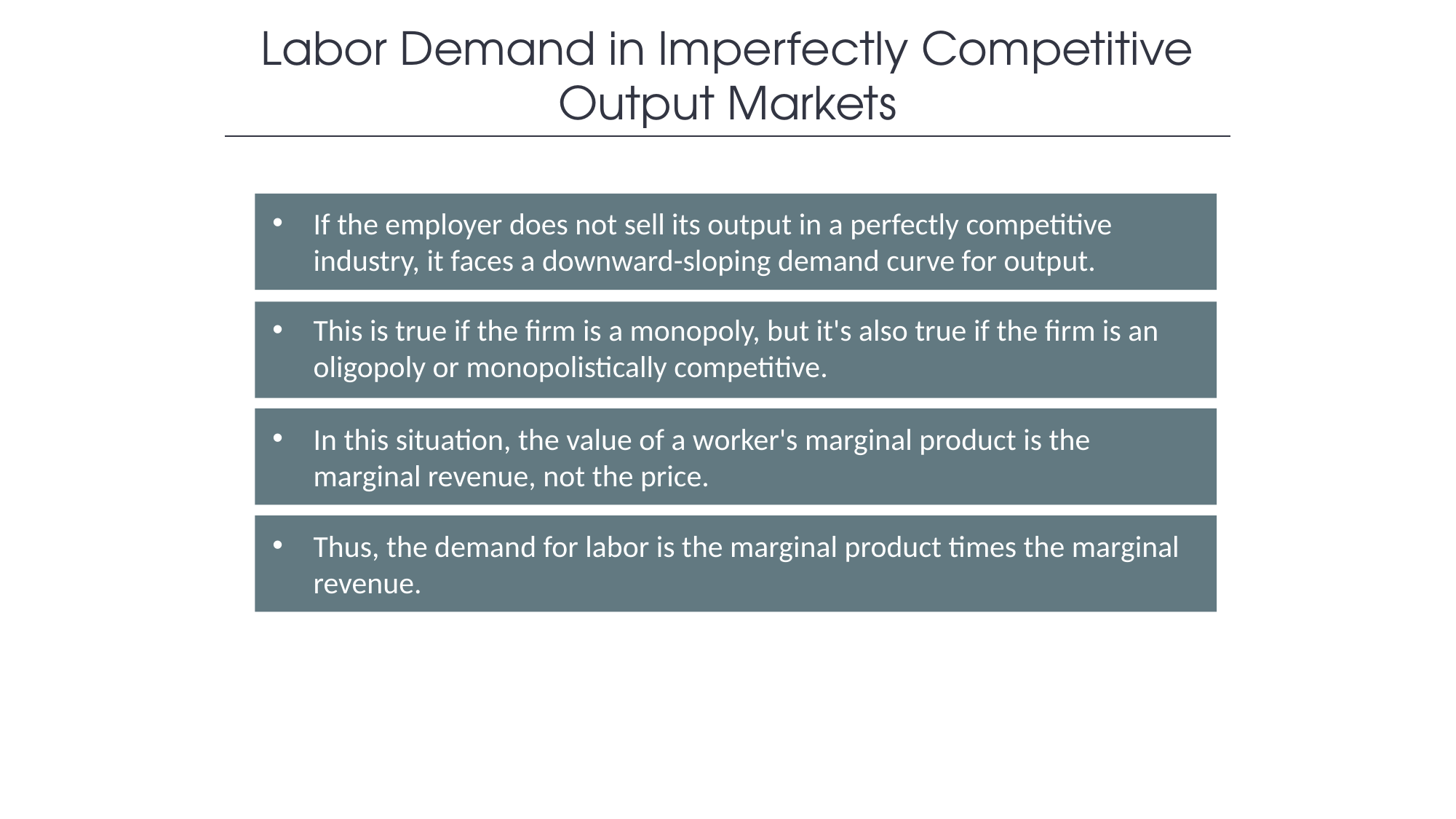

Labor Demand in Imperfectly Competitive Output Markets

If the employer does not sell its output in a perfectly competitive industry, it faces a downward-sloping demand curve for output.

This is true if the firm is a monopoly, but it's also true if the firm is an oligopoly or monopolistically competitive.

In this situation, the value of a worker's marginal product is the marginal revenue, not the price.

Thus, the demand for labor is the marginal product times the marginal revenue.